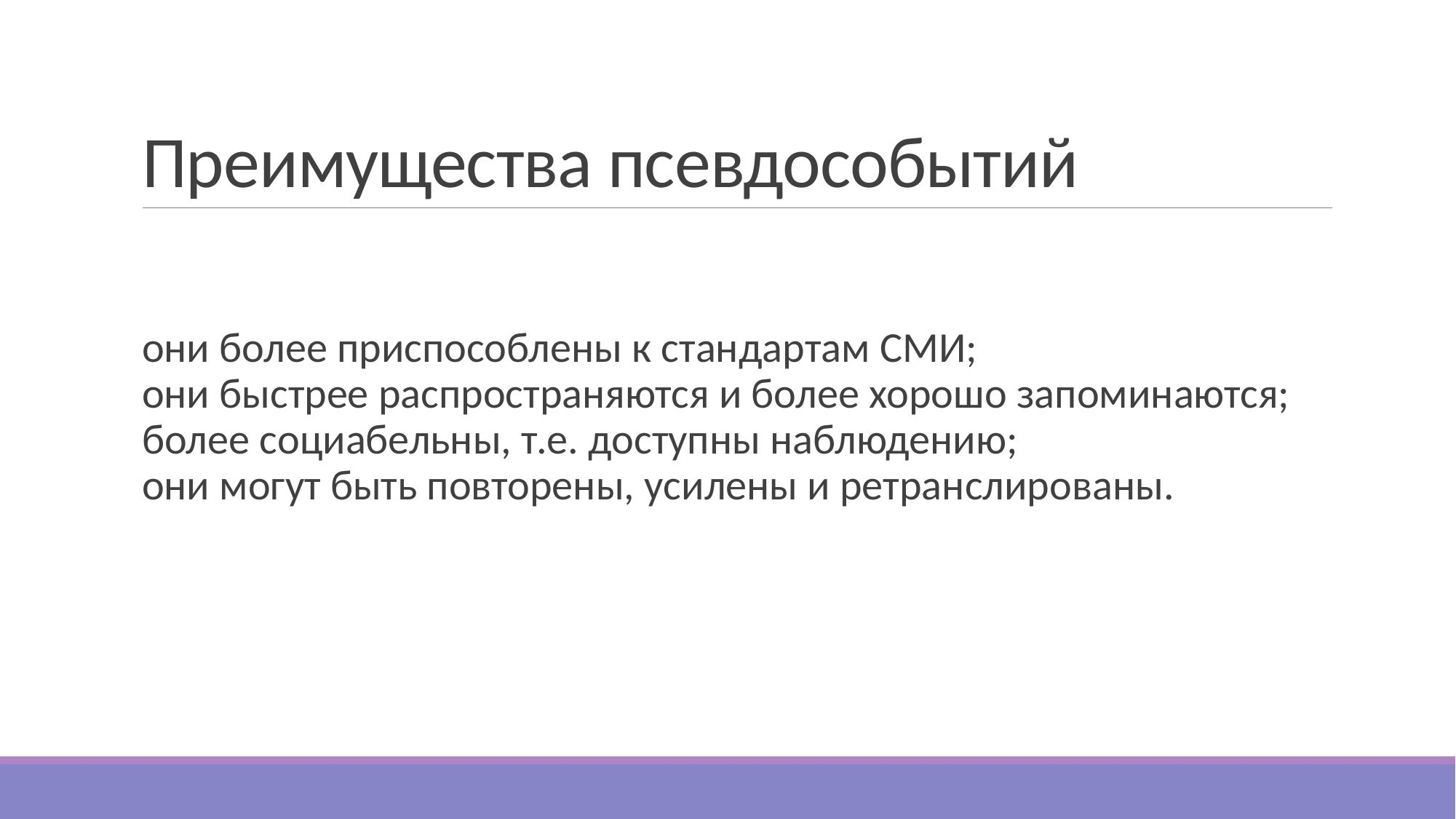

# Преимущества псевдособытий
они более приспособлены к стандартам СМИ;
они быстрее распространяются и более хорошо запоминаются;
более социабельны, т.е. доступны наблюдению;
они могут быть повторены, усилены и ретранслированы.